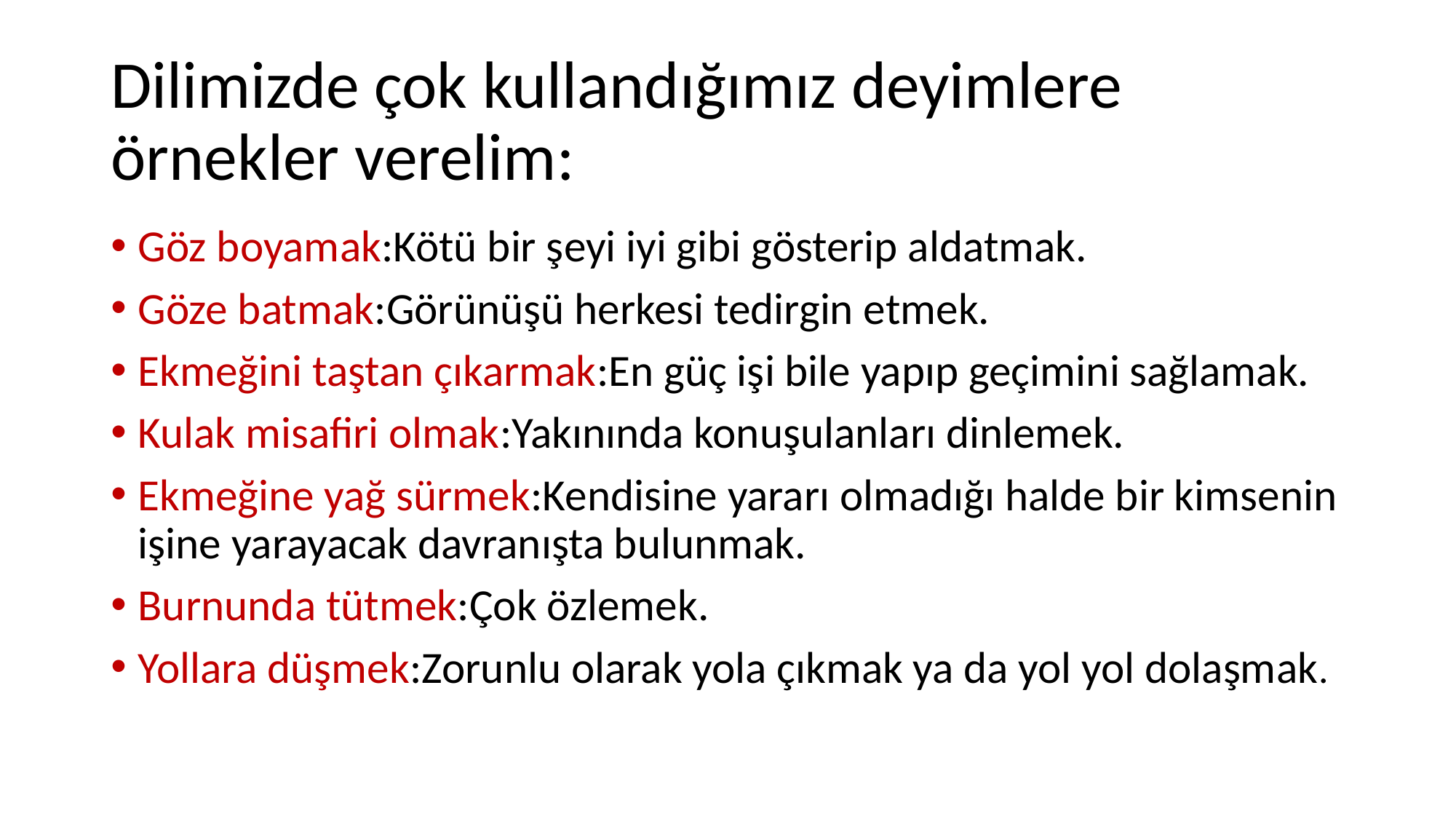

# Dilimizde çok kullandığımız deyimlere örnekler verelim:
Göz boyamak:Kötü bir şeyi iyi gibi gösterip aldatmak.
Göze batmak:Görünüşü herkesi tedirgin etmek.
Ekmeğini taştan çıkarmak:En güç işi bile yapıp geçimini sağlamak.
Kulak misafiri olmak:Yakınında konuşulanları dinlemek.
Ekmeğine yağ sürmek:Kendisine yararı olmadığı halde bir kimsenin işine yarayacak davranışta bulunmak.
Burnunda tütmek:Çok özlemek.
Yollara düşmek:Zorunlu olarak yola çıkmak ya da yol yol dolaşmak.